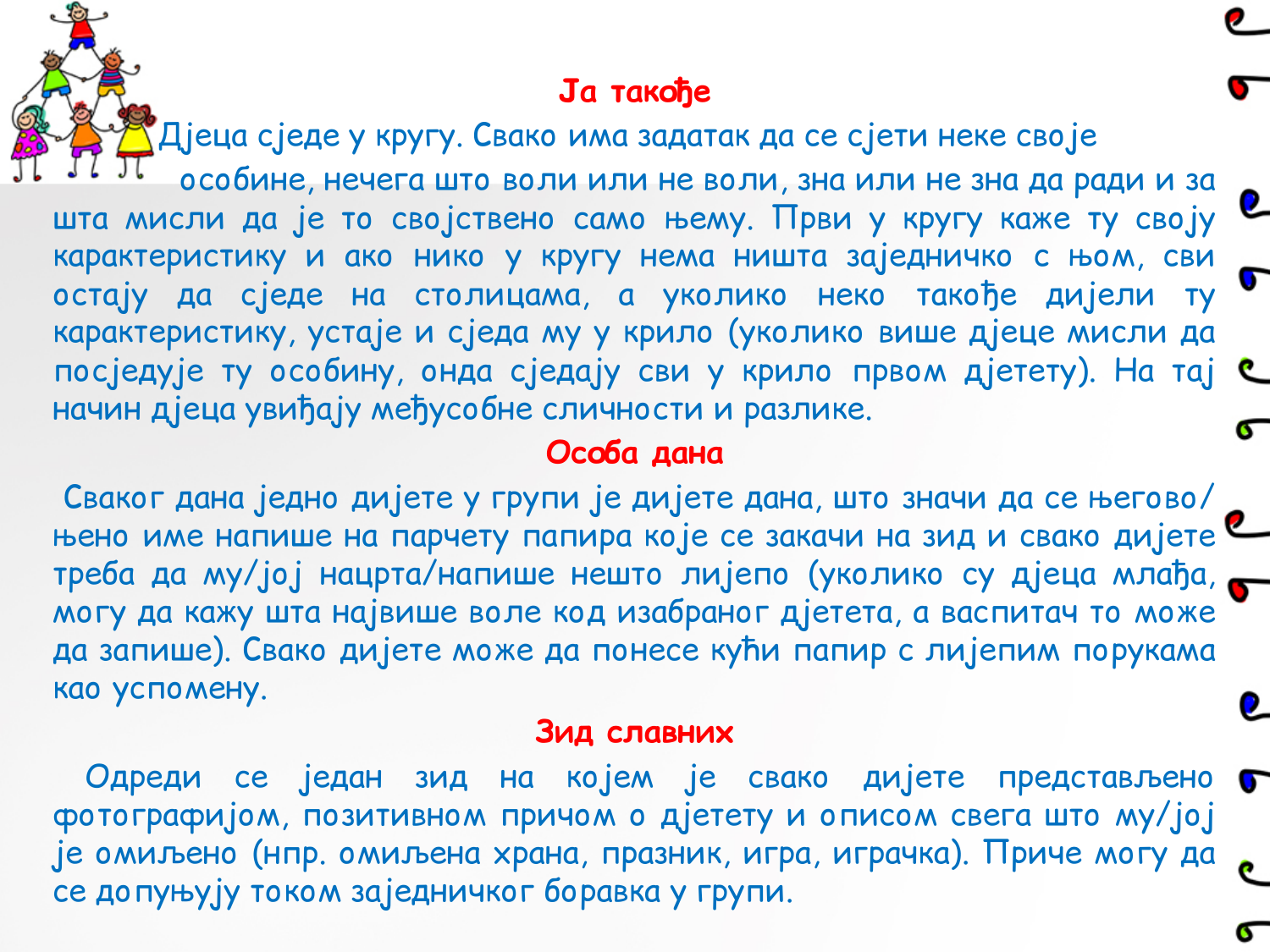

Ја такође
           Дјеца сједе у кругу. Свако има задатак да се сјети неке своје
             особине, нечега што воли или не воли, зна или не зна да ради и за шта мисли да је то својствено само њему. Први у кругу каже ту своју карактеристику и ако нико у кругу нема ништа заједничко с њом, сви остају да сједе на столицама, а уколико неко такође дијели ту карактеристику, устаје и сједа му у крило (уколико више дјеце мисли да посједује ту особину, онда сједају сви у крило првом дјетету). На тај начин дјеца увиђају међусобне сличности и разлике.
Особа дана
 Сваког дана једно дијете у групи је дијете дана, што значи да се његово/ њено име напише на парчету папира које се закачи на зид и свако дијете треба да му/јој нацрта/напише нешто лијепо (уколико су дјеца млађа, могу да кажу шта највише воле код изабраног дјетета, а васпитач то може да запише). Свако дијете може да понесе кући папир с лијепим порукама као успомену.
Зид славних
 Одреди се један зид на којем је свако дијете представљено фотографијом, позитивном причом о дјетету и описом свега што му/јој је омиљено (нпр. омиљена храна, празник, игра, играчка). Приче могу да се допуњују током заједничког боравка у групи.